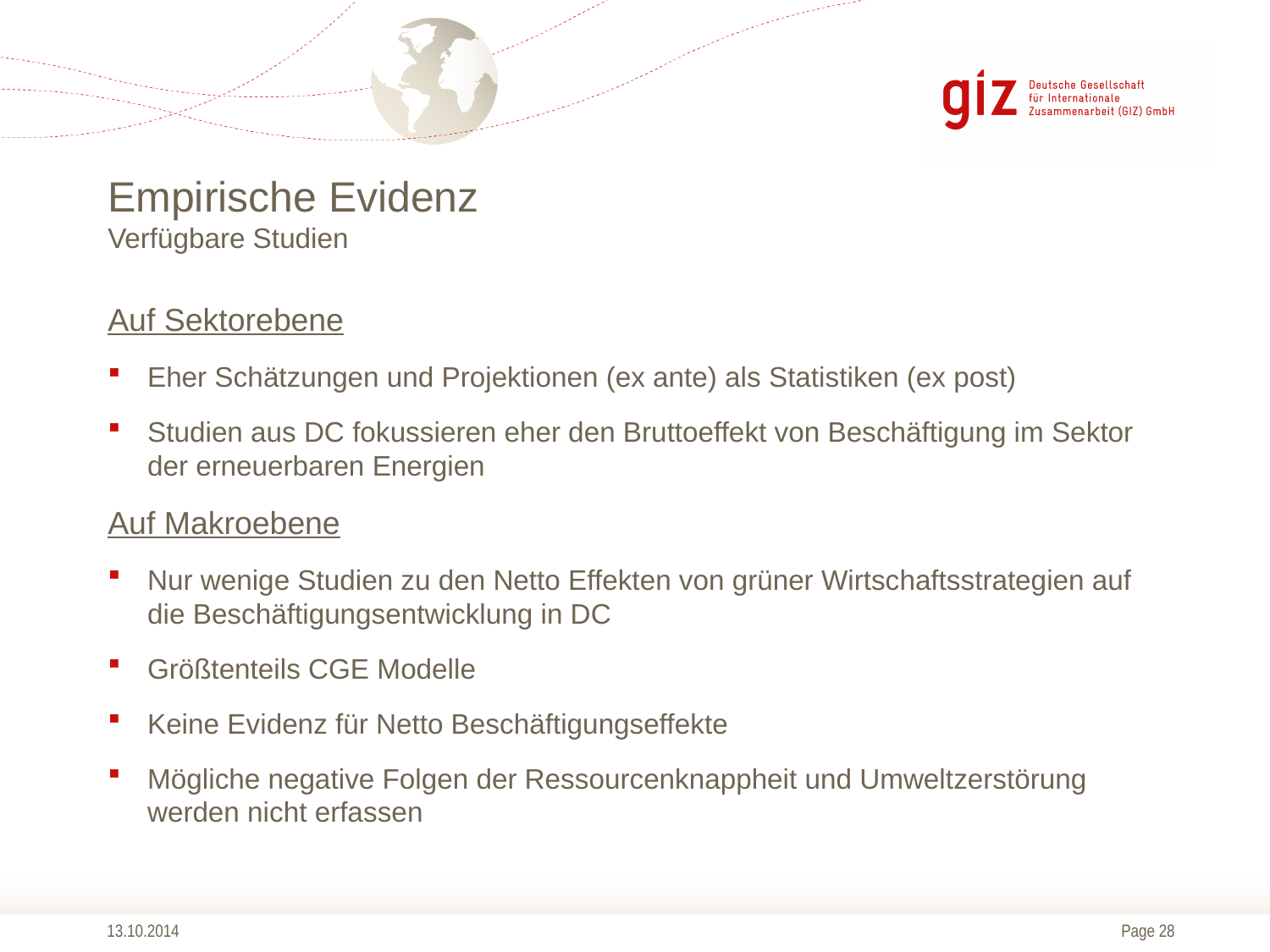

# Empirische Evidenz Verfügbare Studien
Auf Sektorebene
Eher Schätzungen und Projektionen (ex ante) als Statistiken (ex post)
Studien aus DC fokussieren eher den Bruttoeffekt von Beschäftigung im Sektor der erneuerbaren Energien
Auf Makroebene
Nur wenige Studien zu den Netto Effekten von grüner Wirtschaftsstrategien auf die Beschäftigungsentwicklung in DC
Größtenteils CGE Modelle
Keine Evidenz für Netto Beschäftigungseffekte
Mögliche negative Folgen der Ressourcenknappheit und Umweltzerstörung werden nicht erfassen
13.10.2014